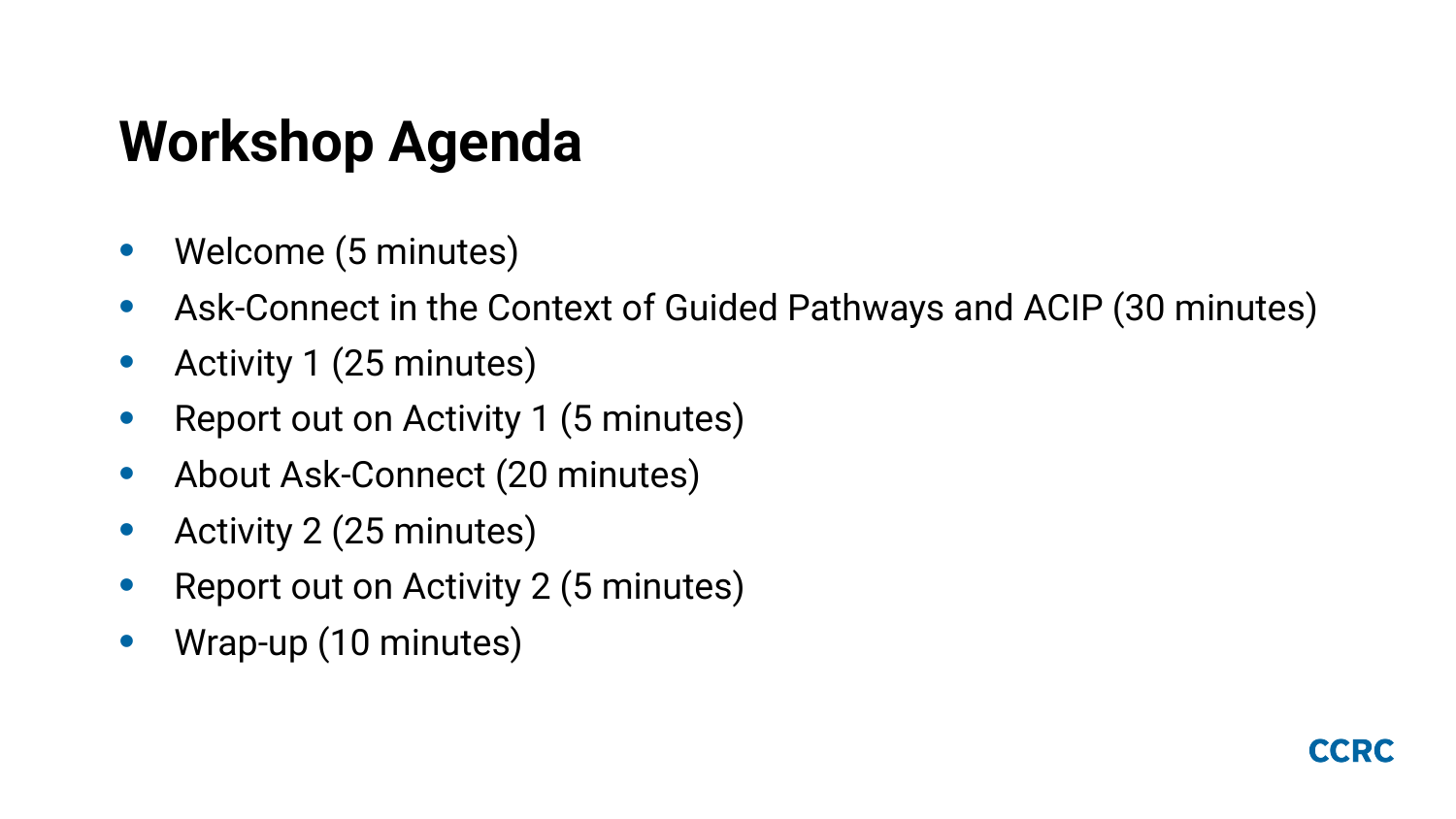

# Workshop Agenda
Welcome (5 minutes)
Ask-Connect in the Context of Guided Pathways and ACIP (30 minutes)
Activity 1 (25 minutes)
Report out on Activity 1 (5 minutes)
About Ask-Connect (20 minutes)
Activity 2 (25 minutes)
Report out on Activity 2 (5 minutes)
Wrap-up (10 minutes)